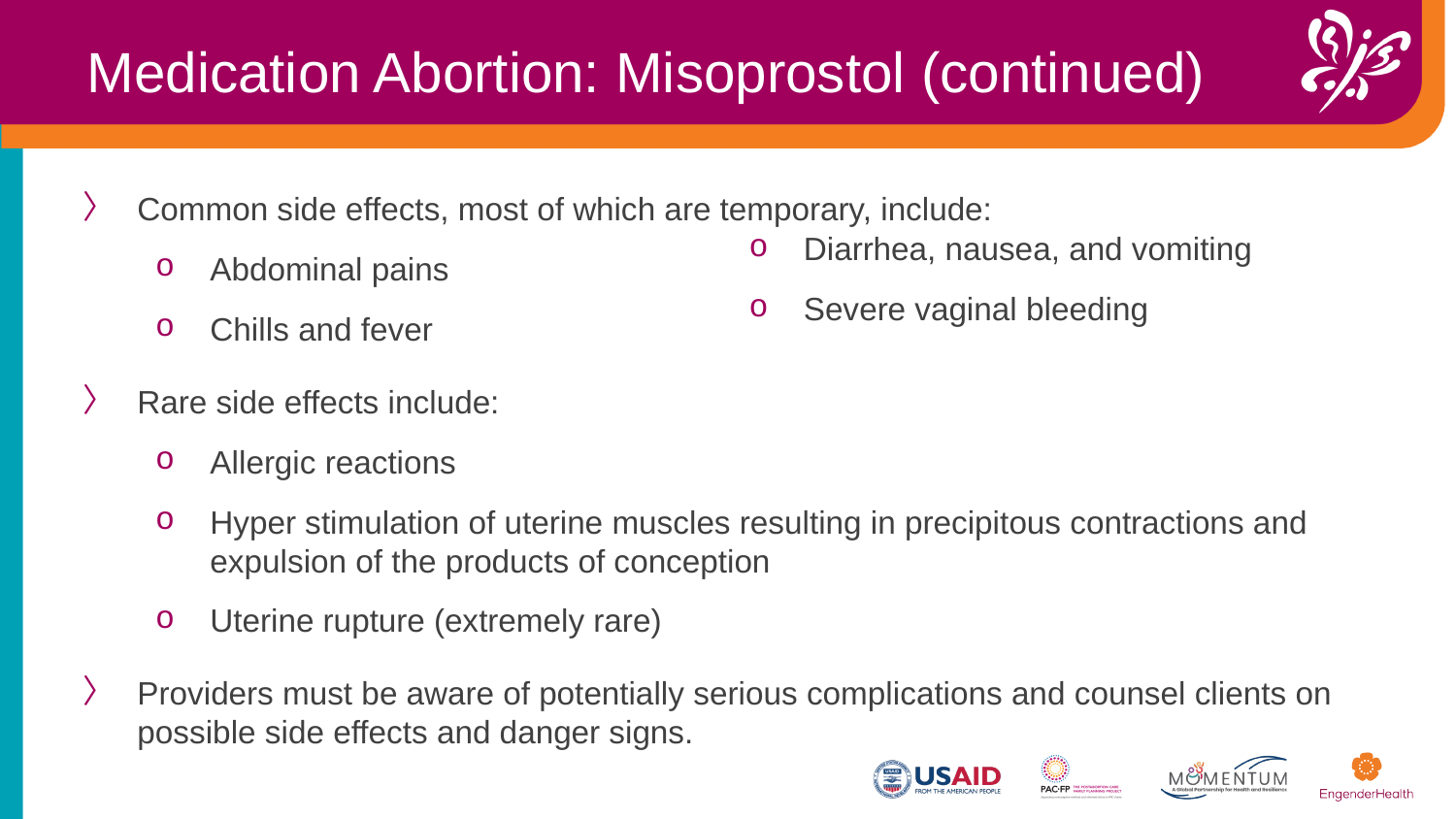

Medication Abortion: Misoprostol (continued)
Common side effects, most of which are temporary, include:
Abdominal pains
Chills and fever

Diarrhea, nausea, and vomiting
Severe vaginal bleeding

Rare side effects include:
Allergic reactions
Hyper stimulation of uterine muscles resulting in precipitous contractions and expulsion of the products of conception
Uterine rupture (extremely rare)
Providers must be aware of potentially serious complications and counsel clients on possible side effects and danger signs.